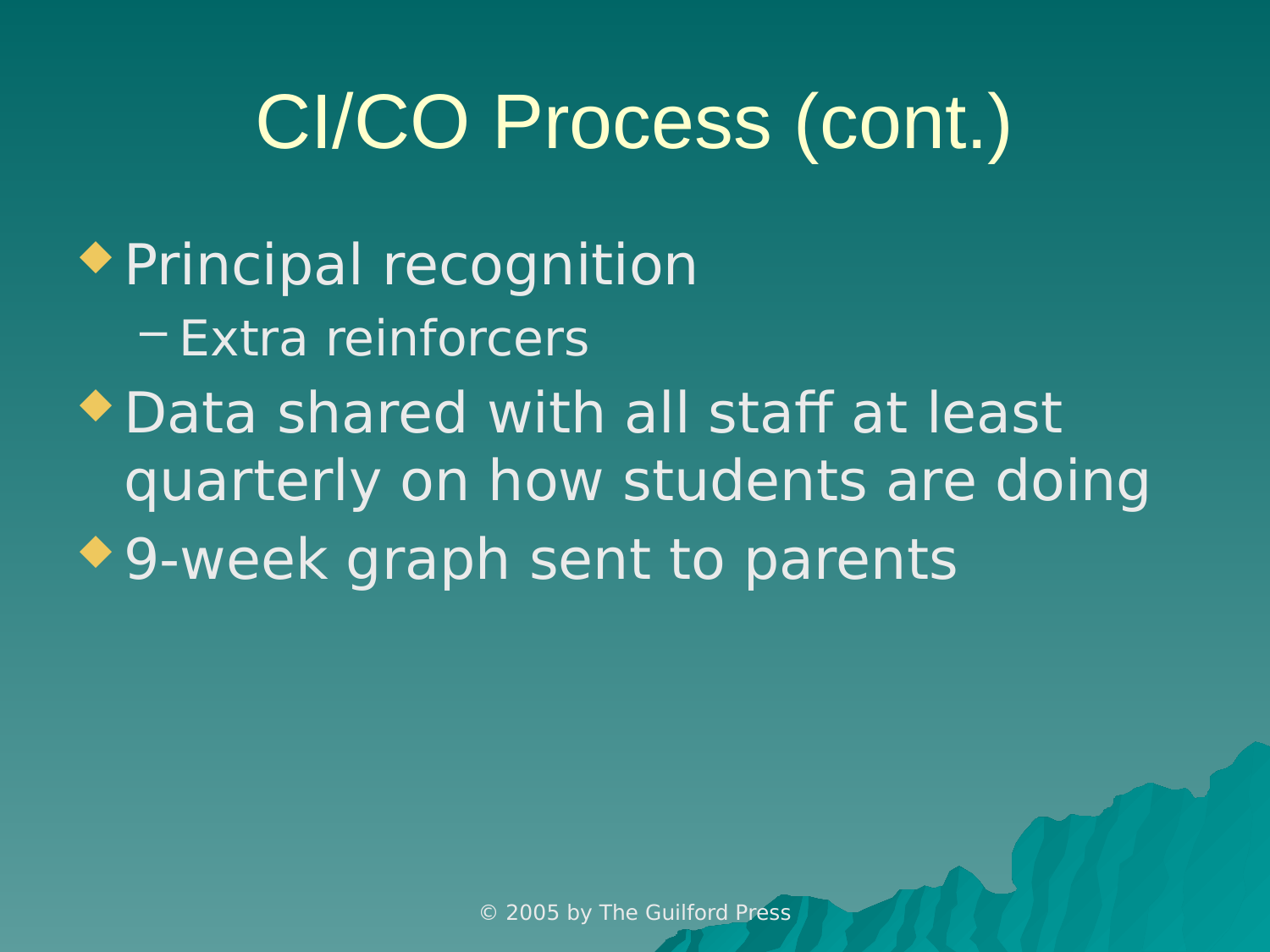

# CI/CO Process (cont.)
Principal recognition
Extra reinforcers
Data shared with all staff at least quarterly on how students are doing
9-week graph sent to parents

© 2005 by The Guilford Press